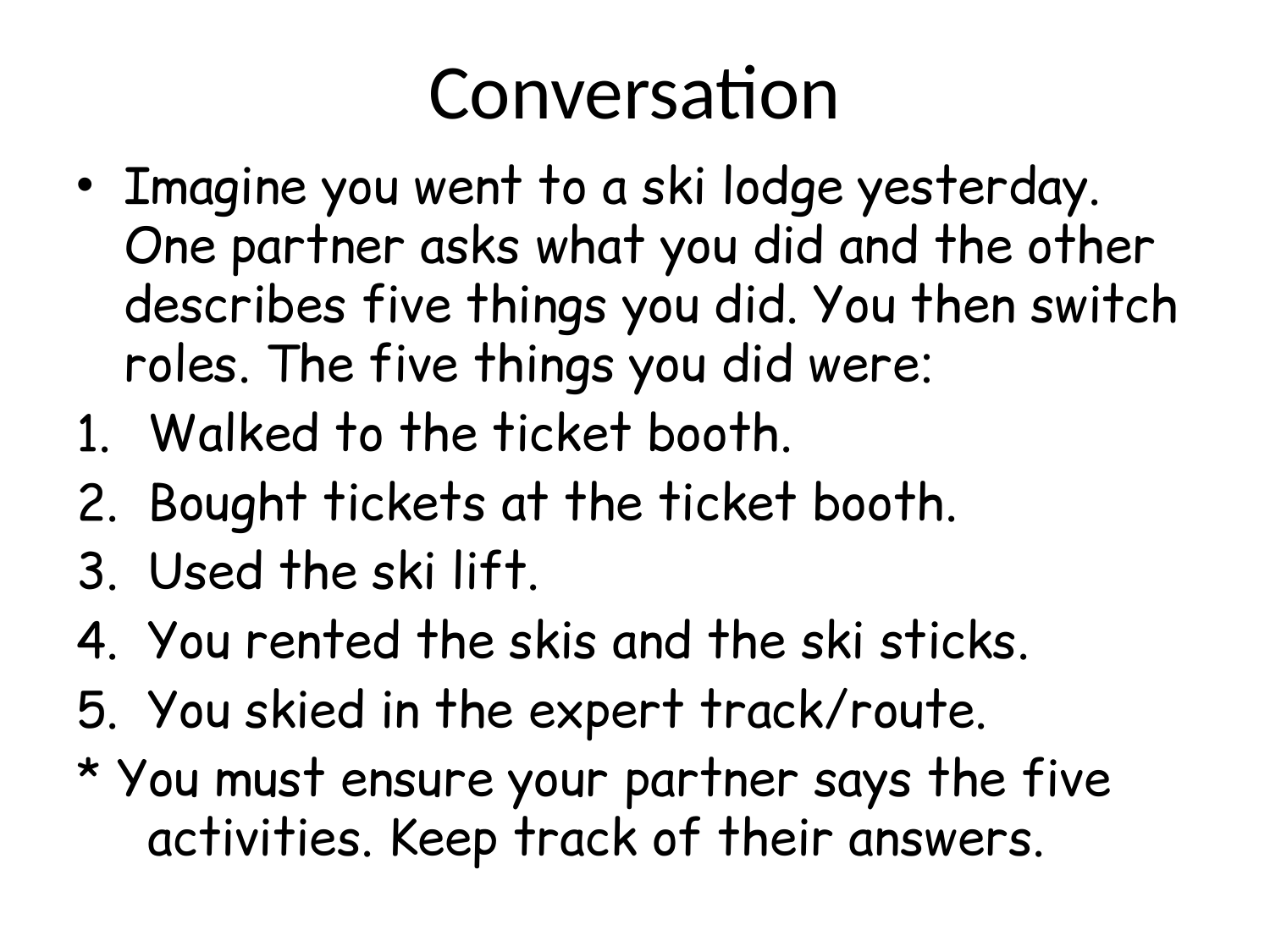

# Conversation
Imagine you went to a ski lodge yesterday. One partner asks what you did and the other describes five things you did. You then switch roles. The five things you did were:
Walked to the ticket booth.
Bought tickets at the ticket booth.
Used the ski lift.
You rented the skis and the ski sticks.
You skied in the expert track/route.
* You must ensure your partner says the five activities. Keep track of their answers.